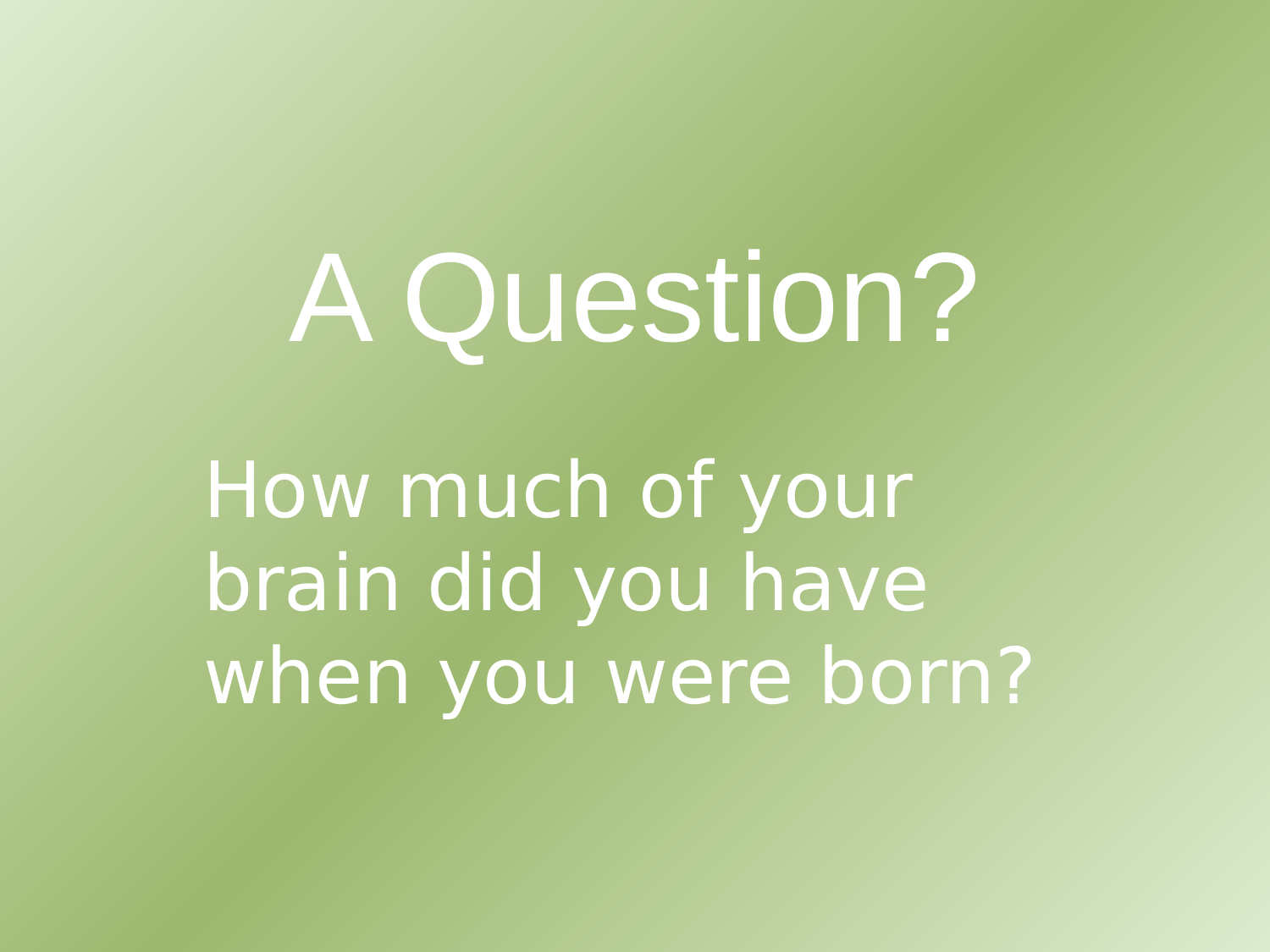

# A Question?
How much of your brain did you have when you were born?